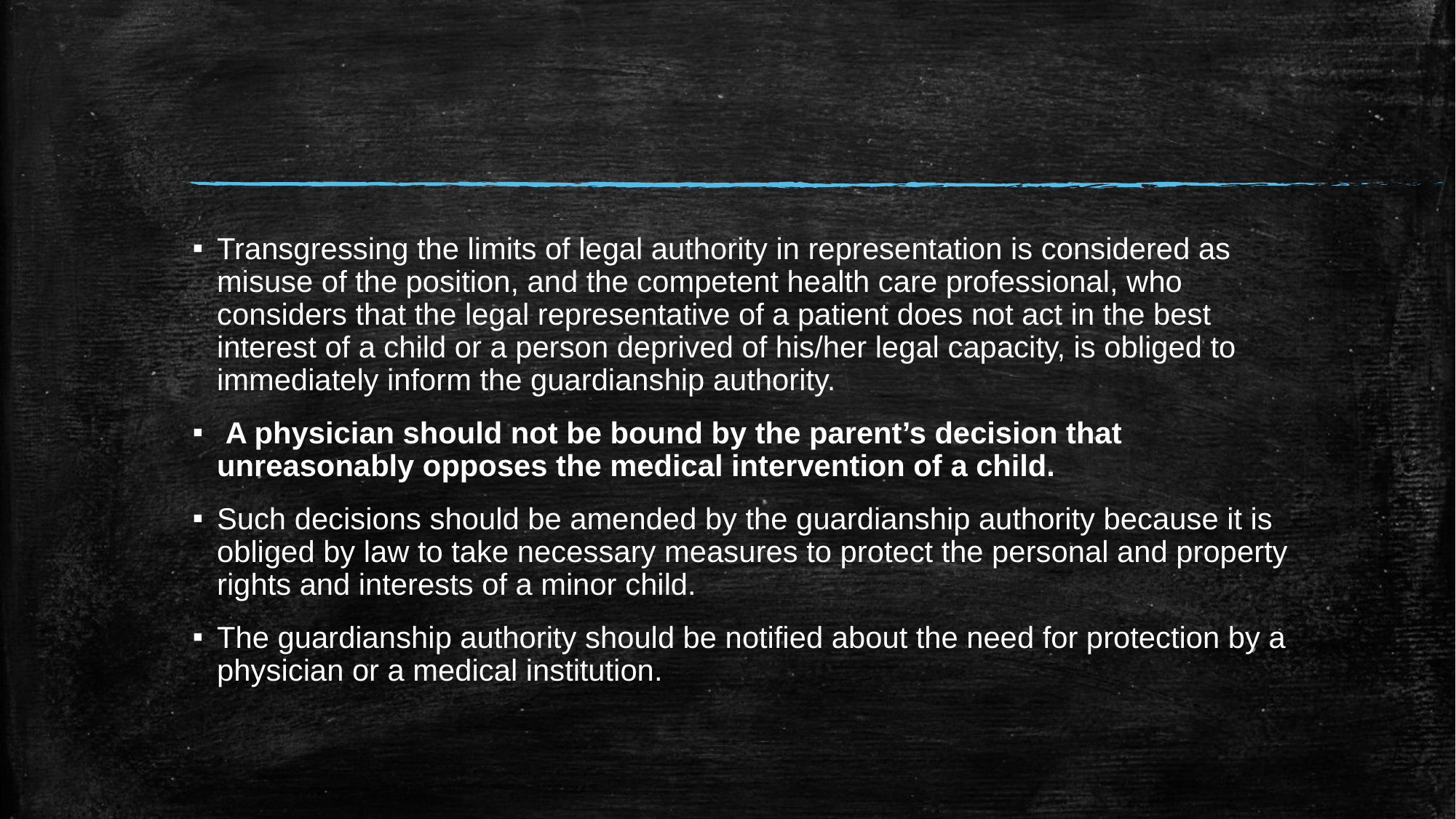

#
Transgressing the limits of legal authority in representation is considered as misuse of the position, and the competent health care professional, who considers that the legal representative of a patient does not act in the best interest of a child or a person deprived of his/her legal capacity, is obliged to immediately inform the guardianship authority.
 A physician should not be bound by the parent’s decision that unreasonably opposes the medical intervention of a child.
Such decisions should be amended by the guardianship authority because it is obliged by law to take necessary measures to protect the personal and property rights and interests of a minor child.
The guardianship authority should be notiﬁed about the need for protection by a physician or a medical institution.